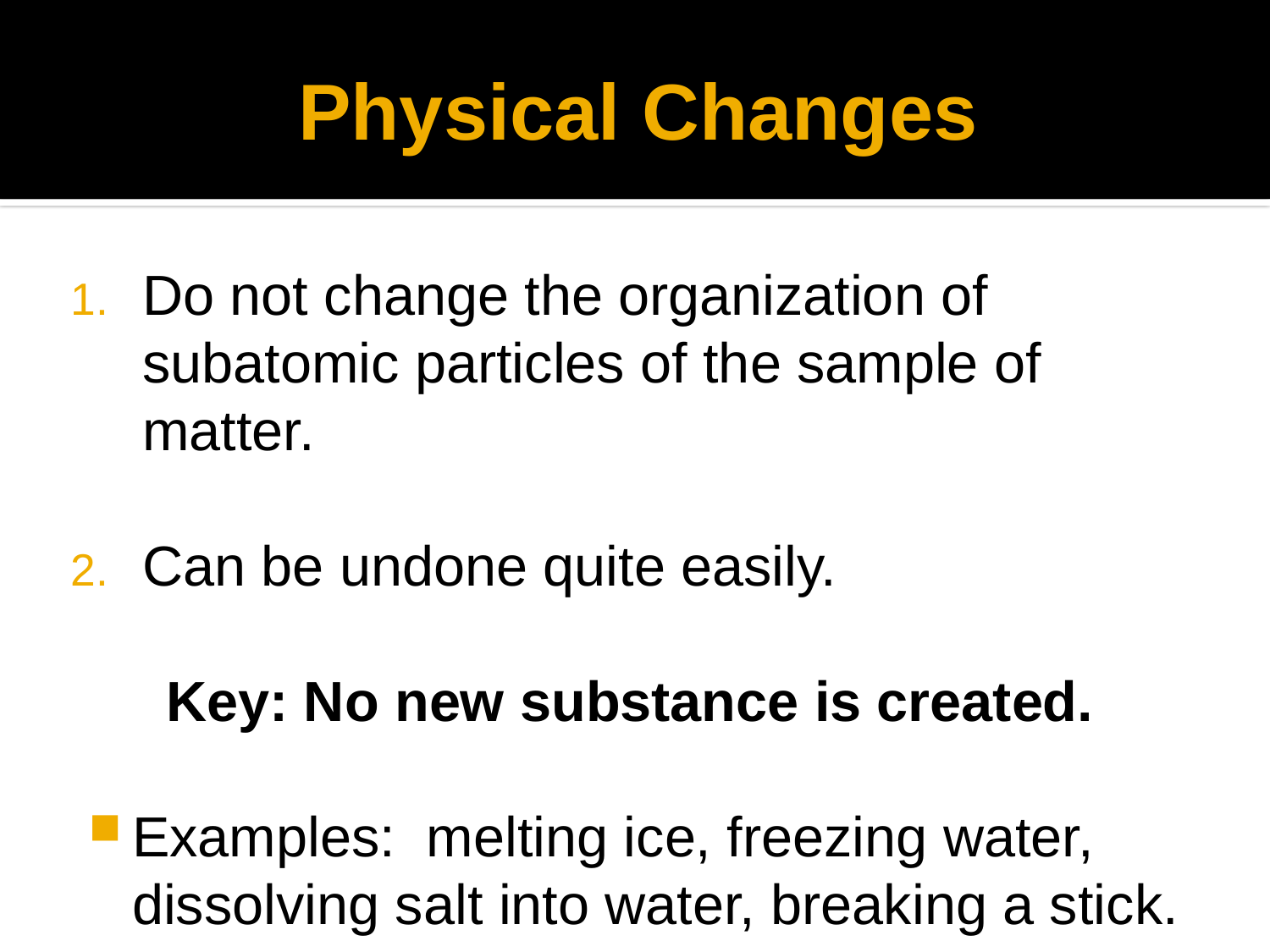

# Physical Changes
Do not change the organization of subatomic particles of the sample of matter.

Can be undone quite easily.

     Key: No new substance is created.

Examples:  melting ice, freezing water, dissolving salt into water, breaking a stick.